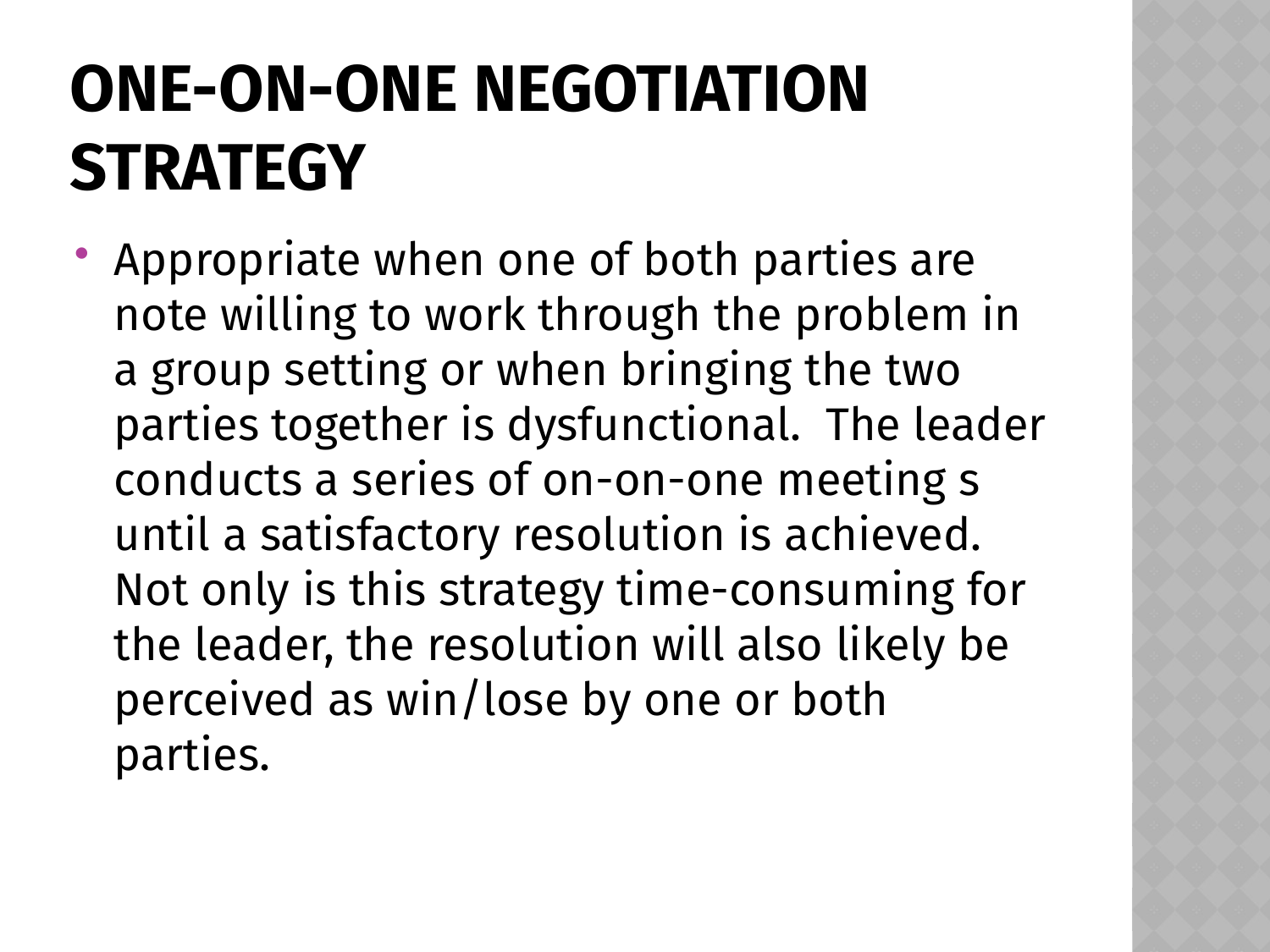

# One-on-one negotiation strategy
Appropriate when one of both parties are note willing to work through the problem in a group setting or when bringing the two parties together is dysfunctional.  The leader conducts a series of on-on-one meeting s until a satisfactory resolution is achieved.  Not only is this strategy time-consuming for the leader, the resolution will also likely be perceived as win/lose by one or both parties.